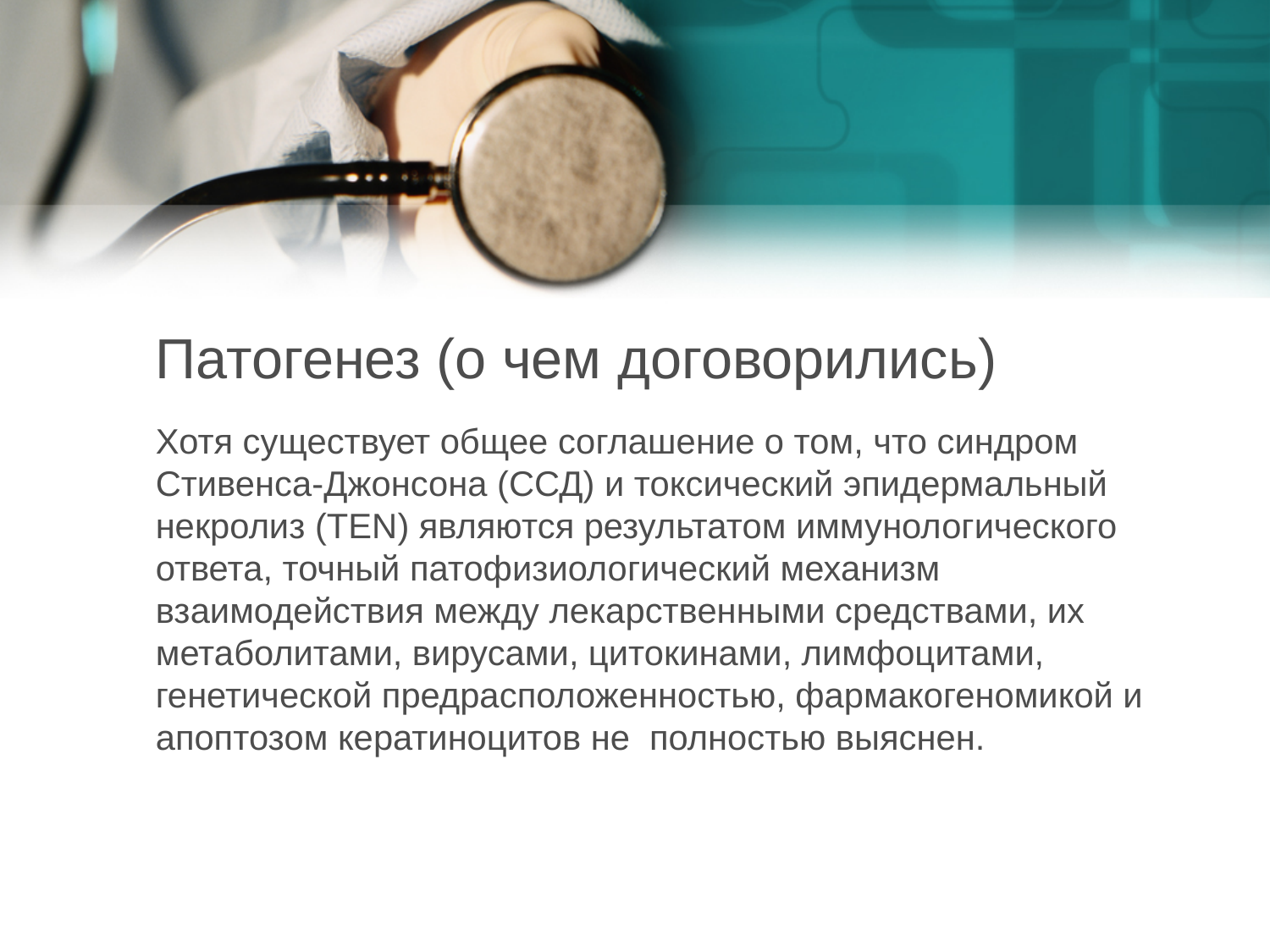

# Патогенез (о чем договорились)
Хотя существует общее соглашение о том, что синдром Стивенса-Джонсона (ССД) и токсический эпидермальный некролиз (TEN) являются результатом иммунологического ответа, точный патофизиологический механизм взаимодействия между лекарственными средствами, их метаболитами, вирусами, цитокинами, лимфоцитами, генетической предрасположенностью, фармакогеномикой и апоптозом кератиноцитов не  полностью выяснен.